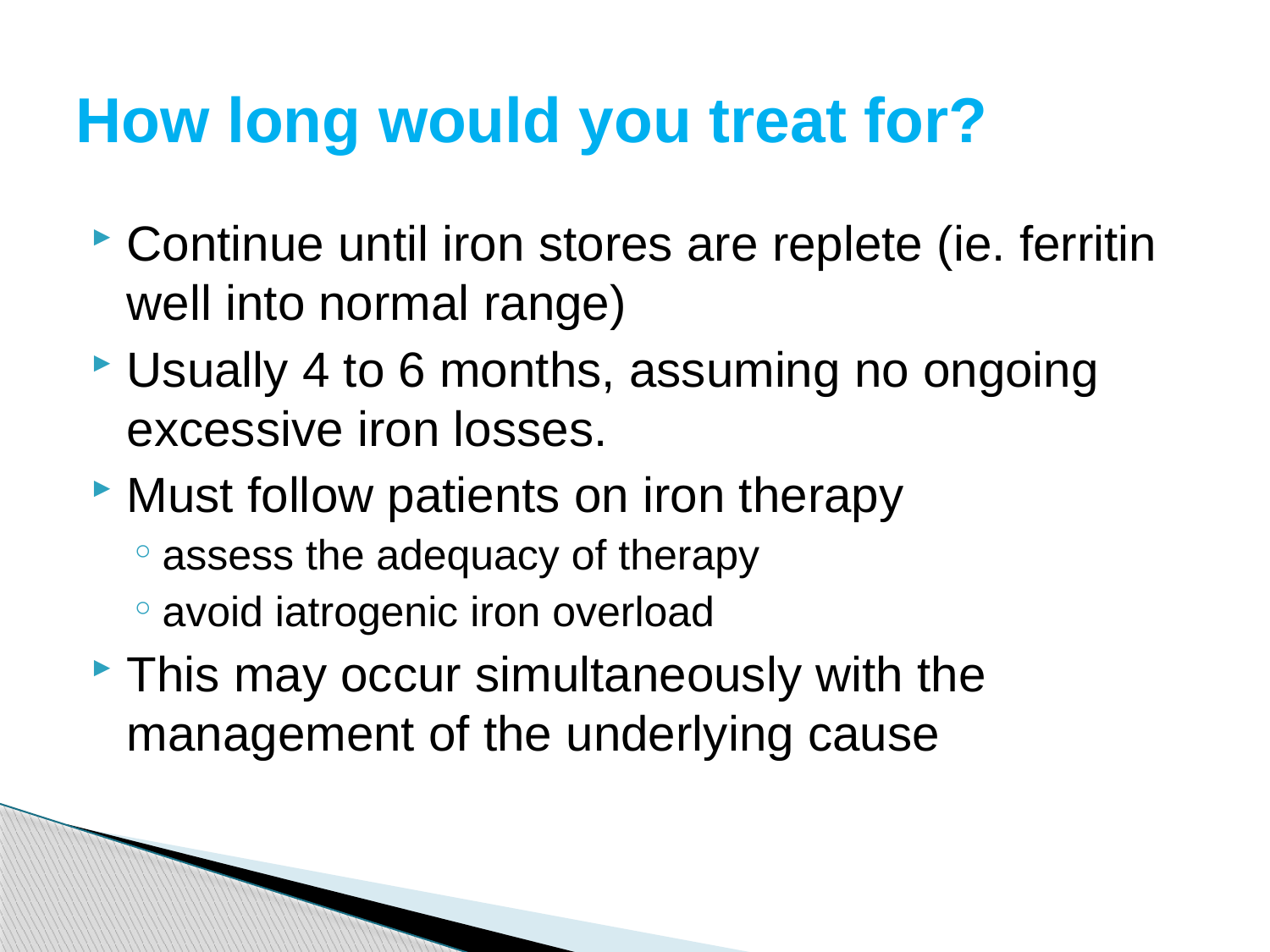

# How long would you treat for?
Continue until iron stores are replete (ie. ferritin well into normal range)
Usually 4 to 6 months, assuming no ongoing excessive iron losses.
Must follow patients on iron therapy
assess the adequacy of therapy
avoid iatrogenic iron overload
This may occur simultaneously with the management of the underlying cause